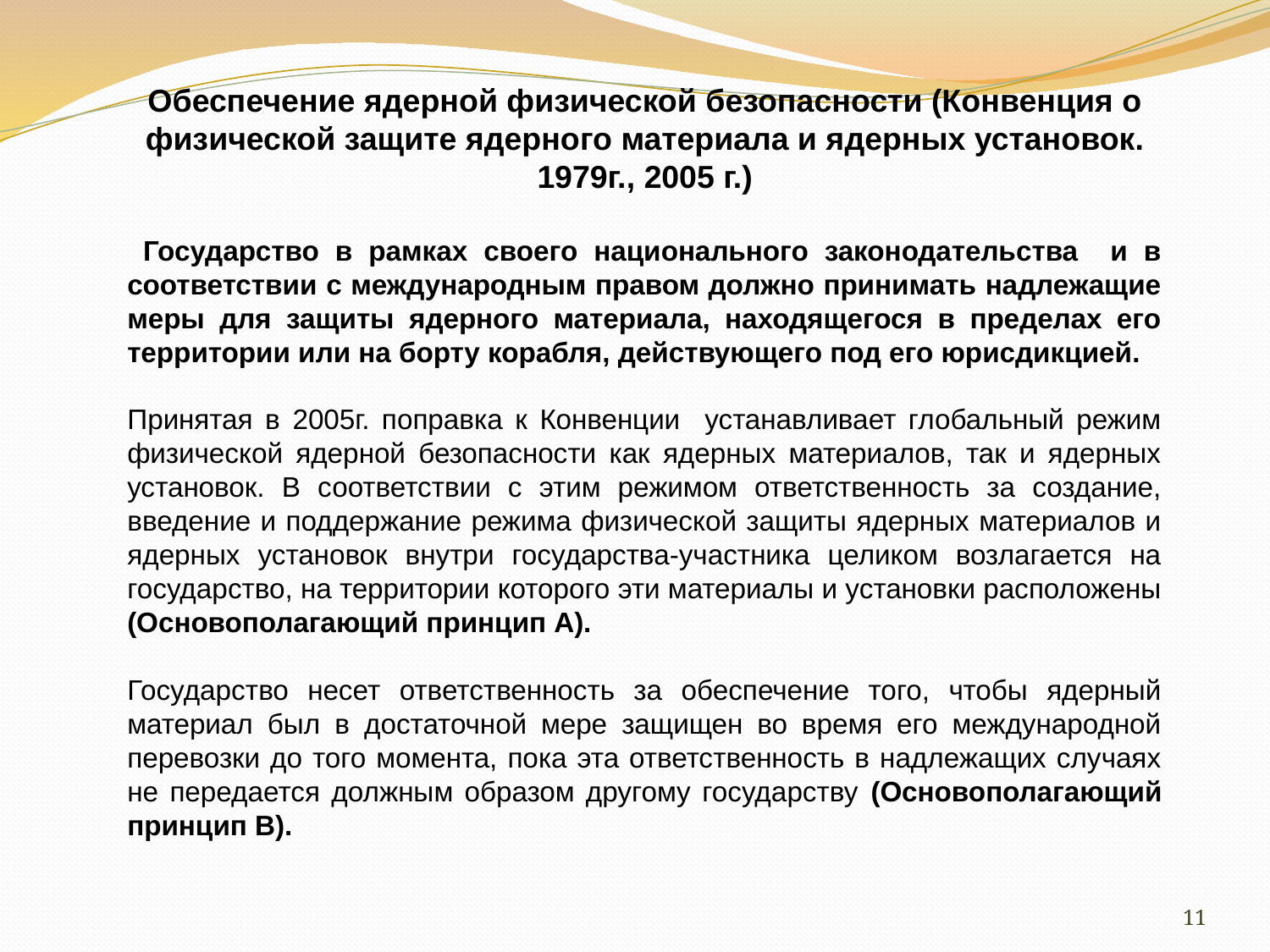

Обеспечение ядерной физической безопасности (Конвенция о физической защите ядерного материала и ядерных установок. 1979г., 2005 г.)

 Государство в рамках своего национального законодательства  и в соответствии с международным правом должно принимать надлежащие меры для защиты ядерного материала, находящегося в пределах его территории или на борту корабля, действующего под его юрисдикцией.

Принятая в 2005г. поправка к Конвенции  устанавливает глобальный режим физической ядерной безопасности как ядерных материалов, так и ядерных установок. В соответствии с этим режимом ответственность за создание, введение и поддержание режима физической защиты ядерных материалов и ядерных установок внутри государства-участника целиком возлагается на государство, на территории которого эти материалы и установки расположены (Основополагающий принцип А).

Государство несет ответственность за обеспечение того, чтобы ядерный материал был в достаточной мере защищен во время его международной перевозки до того момента, пока эта ответственность в надлежащих случаях не передается должным образом другому государству (Основополагающий принцип В).

11